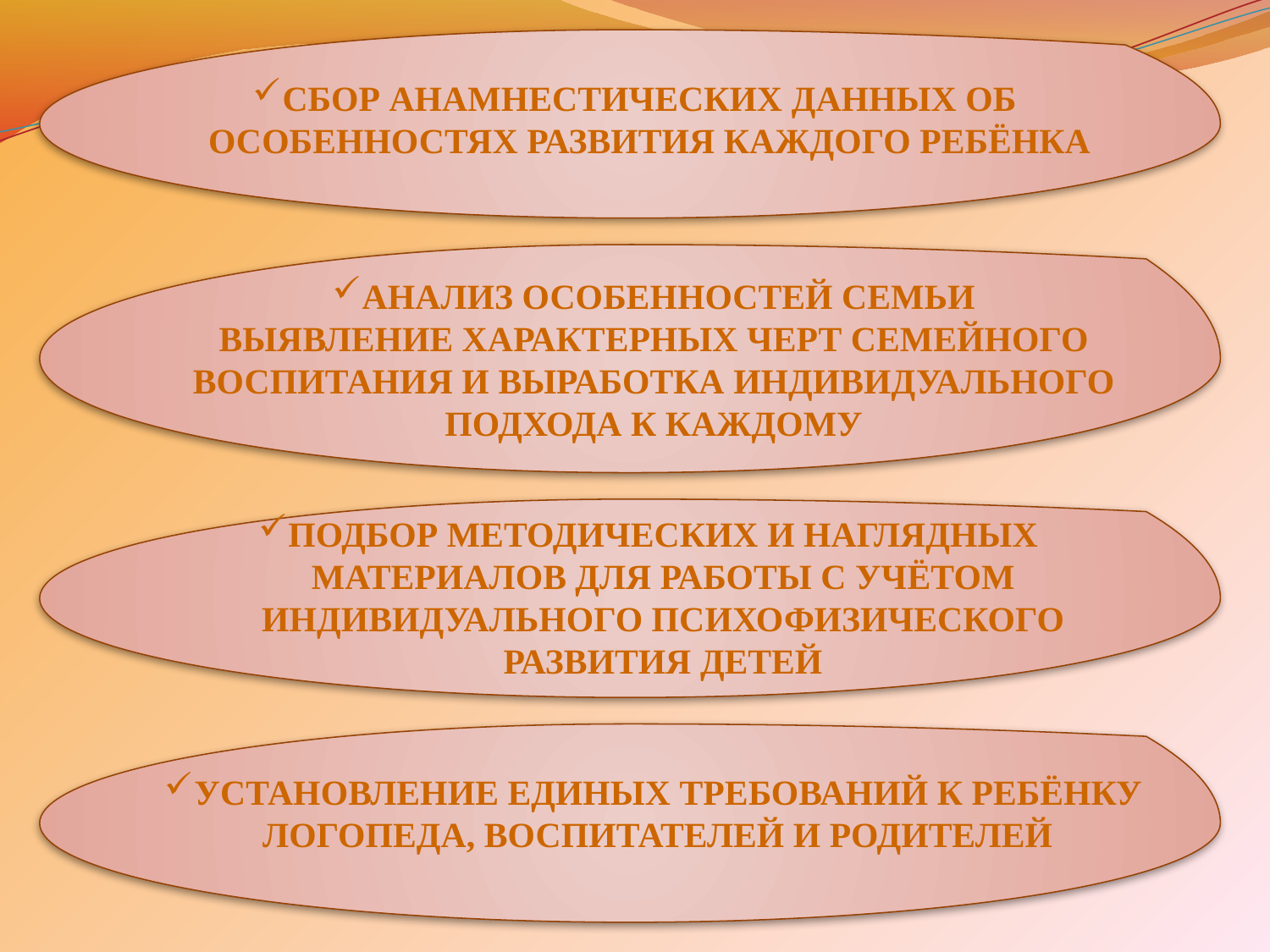

СБОР АНАМНЕСТИЧЕСКИХ ДАННЫХ ОБ ОСОБЕННОСТЯХ РАЗВИТИЯ КАЖДОГО РЕБЁНКА

АНАЛИЗ ОСОБЕННОСТЕЙ СЕМЬИ
ВЫЯВЛЕНИЕ ХАРАКТЕРНЫХ ЧЕРТ СЕМЕЙНОГО ВОСПИТАНИЯ И ВЫРАБОТКА ИНДИВИДУАЛЬНОГО ПОДХОДА К КАЖДОМУ

ПОДБОР МЕТОДИЧЕСКИХ И НАГЛЯДНЫХ МАТЕРИАЛОВ ДЛЯ РАБОТЫ С УЧЁТОМ ИНДИВИДУАЛЬНОГО ПСИХОФИЗИЧЕСКОГО РАЗВИТИЯ ДЕТЕЙ

УСТАНОВЛЕНИЕ ЕДИНЫХ ТРЕБОВАНИЙ К РЕБЁНКУ
ЛОГОПЕДА, ВОСПИТАТЕЛЕЙ И РОДИТЕЛЕЙ